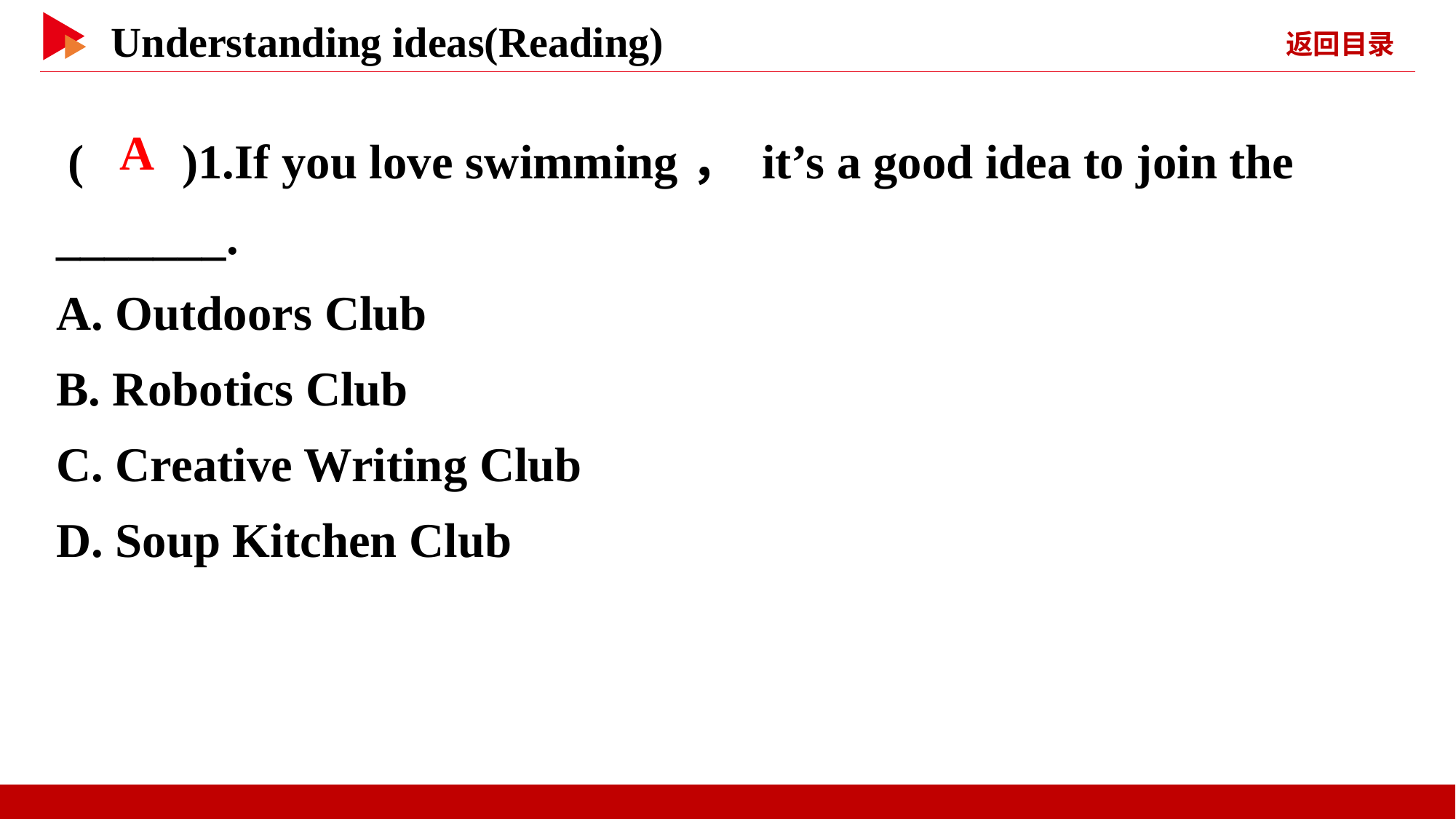

(        )1.If you love swimming， it’s a good idea to join the _______.
A. Outdoors Club
B. Robotics Club
C. Creative Writing Club
D. Soup Kitchen Club

   A